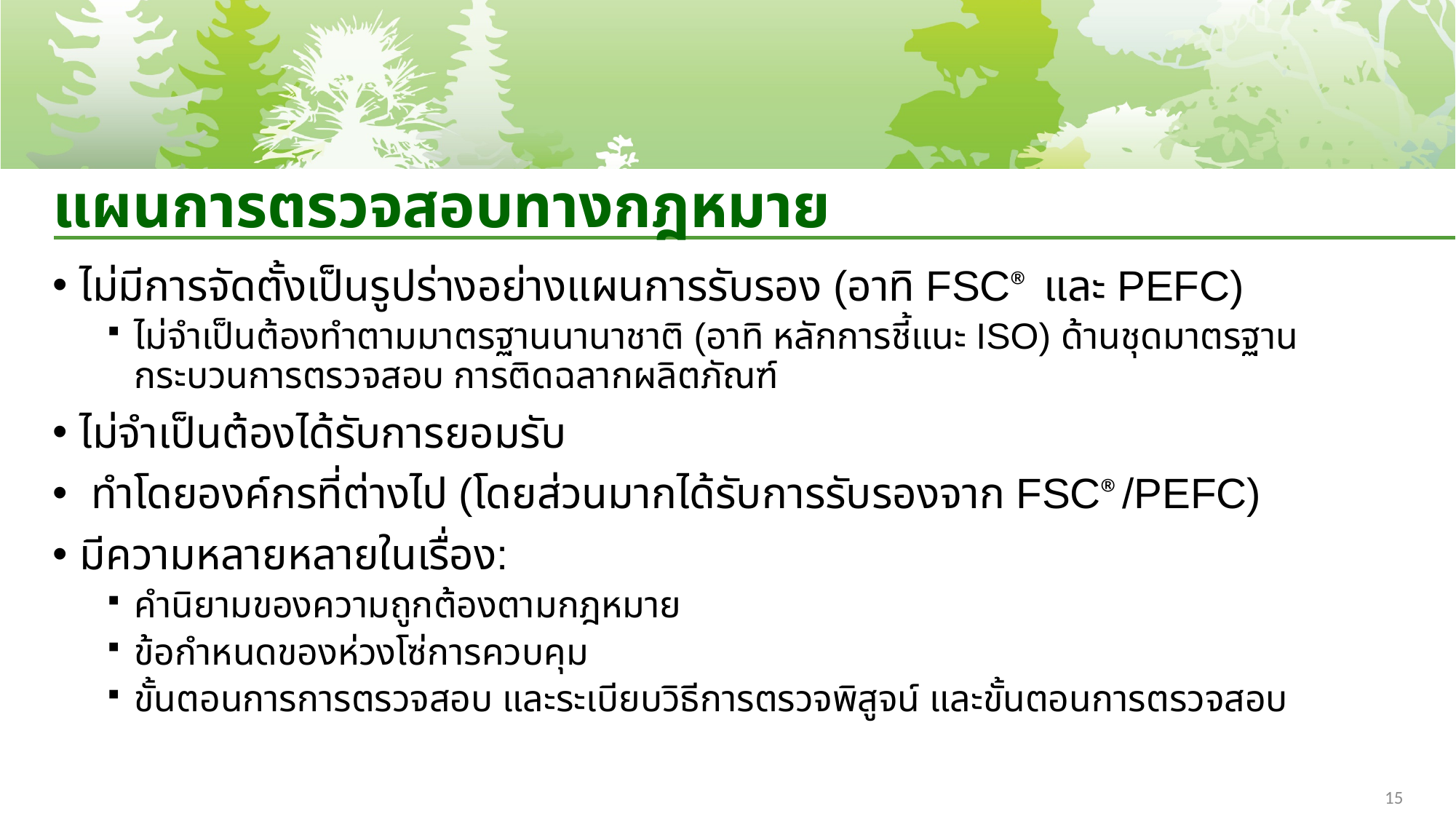

# แผนการตรวจสอบทางกฎหมาย
ไม่มีการจัดตั้งเป็นรูปร่างอย่างแผนการรับรอง (อาทิ FSC® และ PEFC)
ไม่จำเป็นต้องทำตามมาตรฐานนานาชาติ (อาทิ หลักการชี้แนะ ISO) ด้านชุดมาตรฐาน กระบวนการตรวจสอบ การติดฉลากผลิตภัณฑ์
ไม่จำเป็นต้องได้รับการยอมรับ
 ทำโดยองค์กรที่ต่างไป (โดยส่วนมากได้รับการรับรองจาก FSC®/PEFC)
มีความหลายหลายในเรื่อง:
คำนิยามของความถูกต้องตามกฎหมาย
ข้อกำหนดของห่วงโซ่การควบคุม
ขั้นตอนการการตรวจสอบ และระเบียบวิธีการตรวจพิสูจน์ และขั้นตอนการตรวจสอบ
15